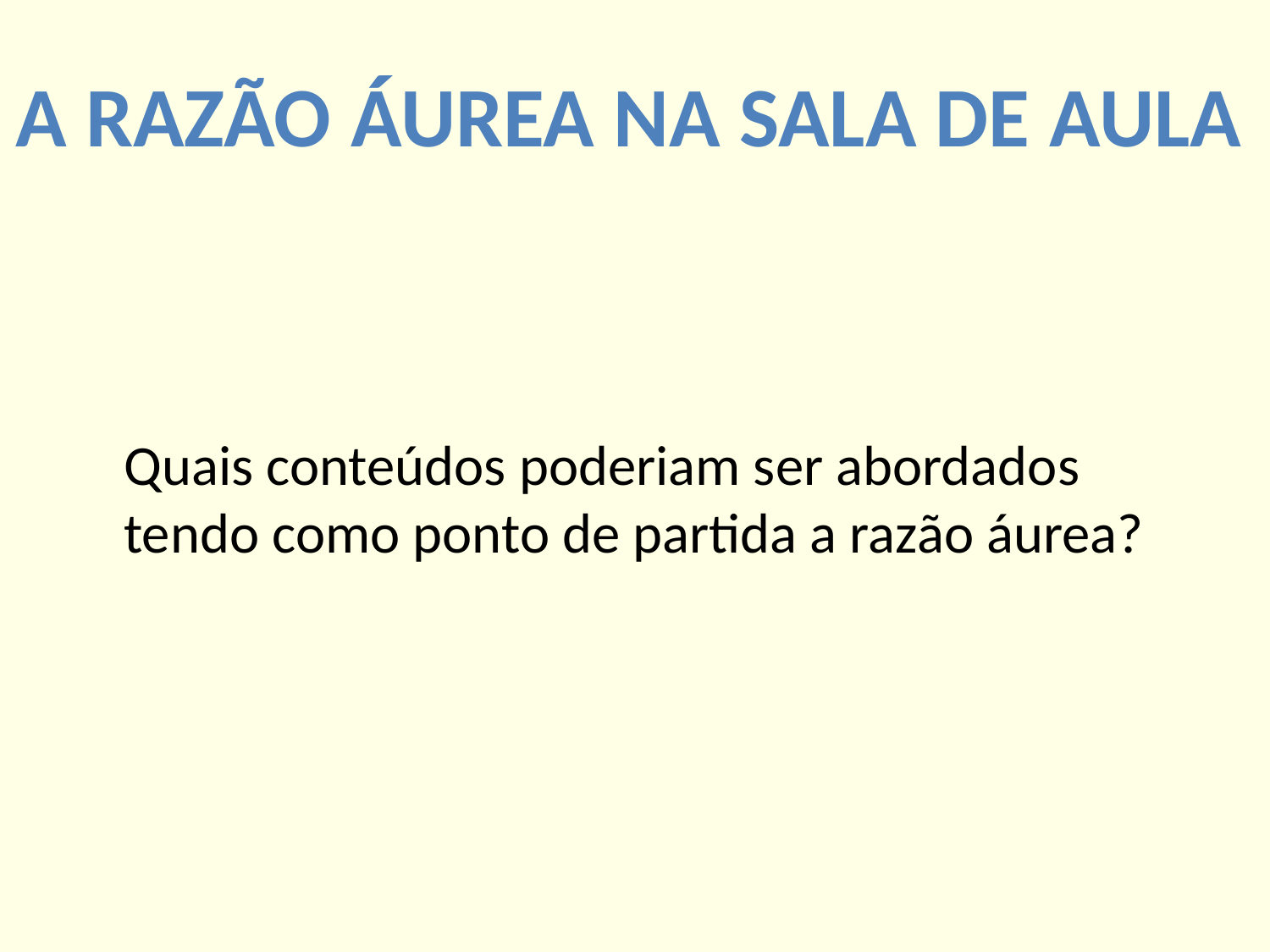

A Razão Áurea na sala de aula
	Quais conteúdos poderiam ser abordados tendo como ponto de partida a razão áurea?